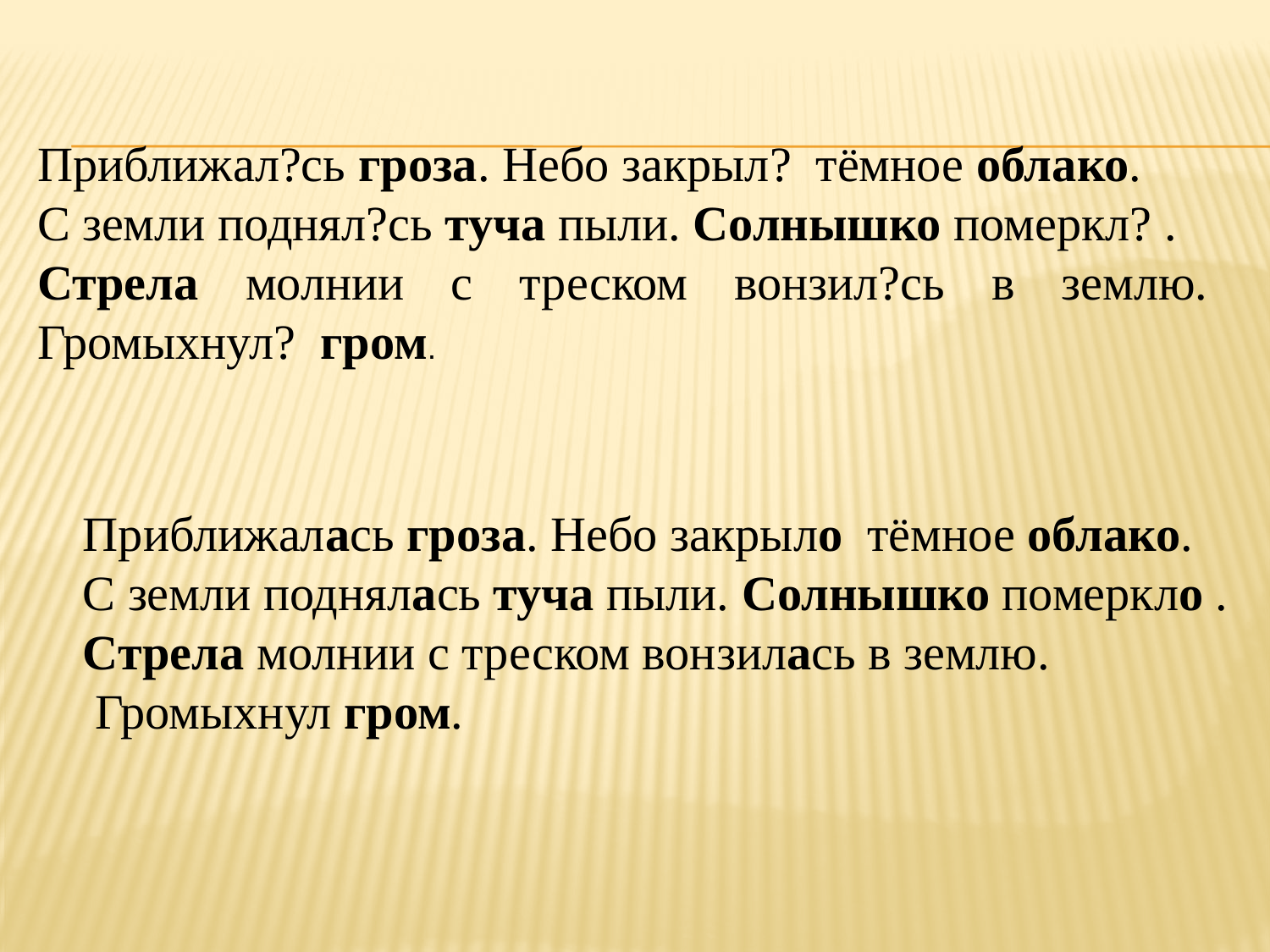

Приближал?сь гроза. Небо закрыл?  тёмное облако.
С земли поднял?сь туча пыли. Солнышко померкл? .
Стрела молнии с треском вонзил?сь в землю. Громыхнул?  гром.
Приближалась гроза. Небо закрыло  тёмное облако.
С земли поднялась туча пыли. Солнышко померкло .
Стрела молнии с треском вонзилась в землю.
 Громыхнул гром.